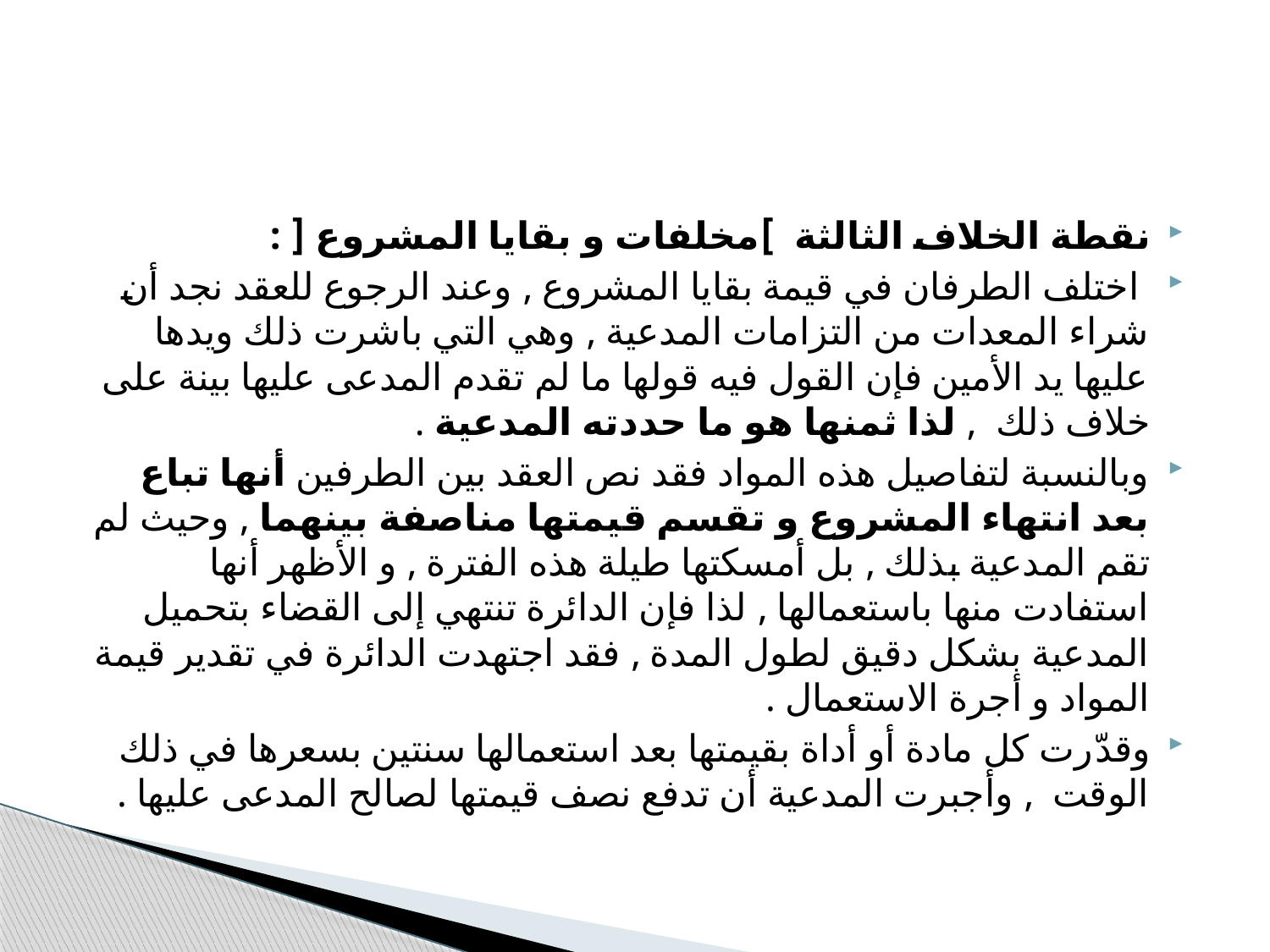

#
نقطة الخلاف الثالثة  ]مخلفات و بقايا المشروع [ :
 اختلف الطرفان في قيمة بقايا المشروع , وعند الرجوع للعقد نجد أن شراء المعدات من التزامات المدعية , وهي التي باشرت ذلك ويدها عليها يد الأمين فإن القول فيه قولها ما لم تقدم المدعى عليها بينة على خلاف ذلك  , لذا ثمنها هو ما حددته المدعية .
وبالنسبة لتفاصيل هذه المواد فقد نص العقد بين الطرفين أنها تباع بعد انتهاء المشروع و تقسم قيمتها مناصفة بينهما , وحيث لم تقم المدعية بذلك , بل أمسكتها طيلة هذه الفترة , و الأظهر أنها استفادت منها باستعمالها , لذا فإن الدائرة تنتهي إلى القضاء بتحميل المدعية بشكل دقيق لطول المدة , فقد اجتهدت الدائرة في تقدير قيمة المواد و أجرة الاستعمال .
وقدّرت كل مادة أو أداة بقيمتها بعد استعمالها سنتين بسعرها في ذلك الوقت  , وأجبرت المدعية أن تدفع نصف قيمتها لصالح المدعى عليها .